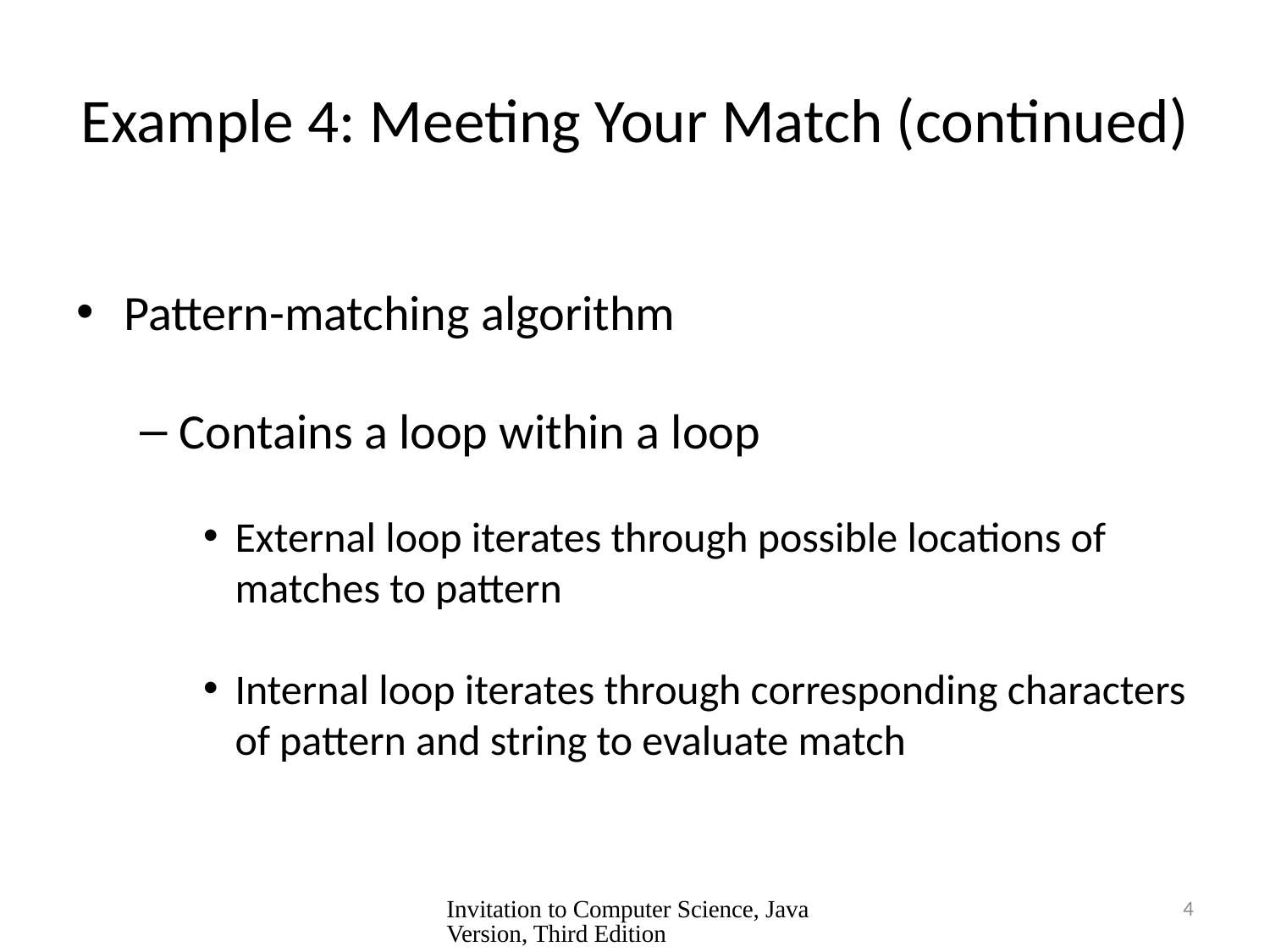

# Example 4: Meeting Your Match (continued)
Pattern-matching algorithm
Contains a loop within a loop
External loop iterates through possible locations of matches to pattern
Internal loop iterates through corresponding characters of pattern and string to evaluate match

Invitation to Computer Science, Java Version, Third Edition
4